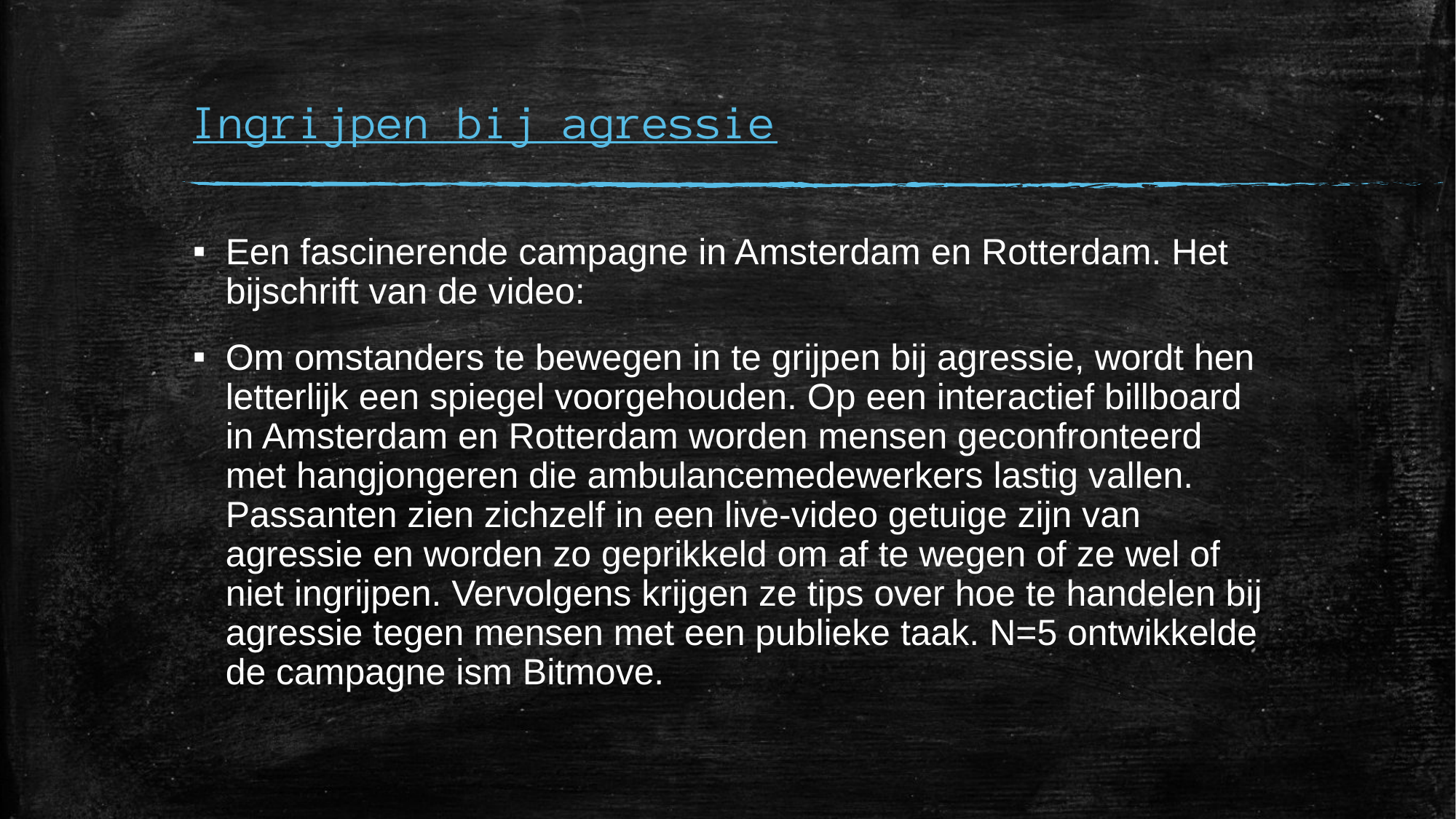

# Ingrijpen bij agressie
Een fascinerende campagne in Amsterdam en Rotterdam. Het bijschrift van de video:
Om omstanders te bewegen in te grijpen bij agressie, wordt hen letterlijk een spiegel voorgehouden. Op een interactief billboard in Amsterdam en Rotterdam worden mensen geconfronteerd met hangjongeren die ambulancemedewerkers lastig vallen. Passanten zien zichzelf in een live-video getuige zijn van agressie en worden zo geprikkeld om af te wegen of ze wel of niet ingrijpen. Vervolgens krijgen ze tips over hoe te handelen bij agressie tegen mensen met een publieke taak. N=5 ontwikkelde de campagne ism Bitmove.